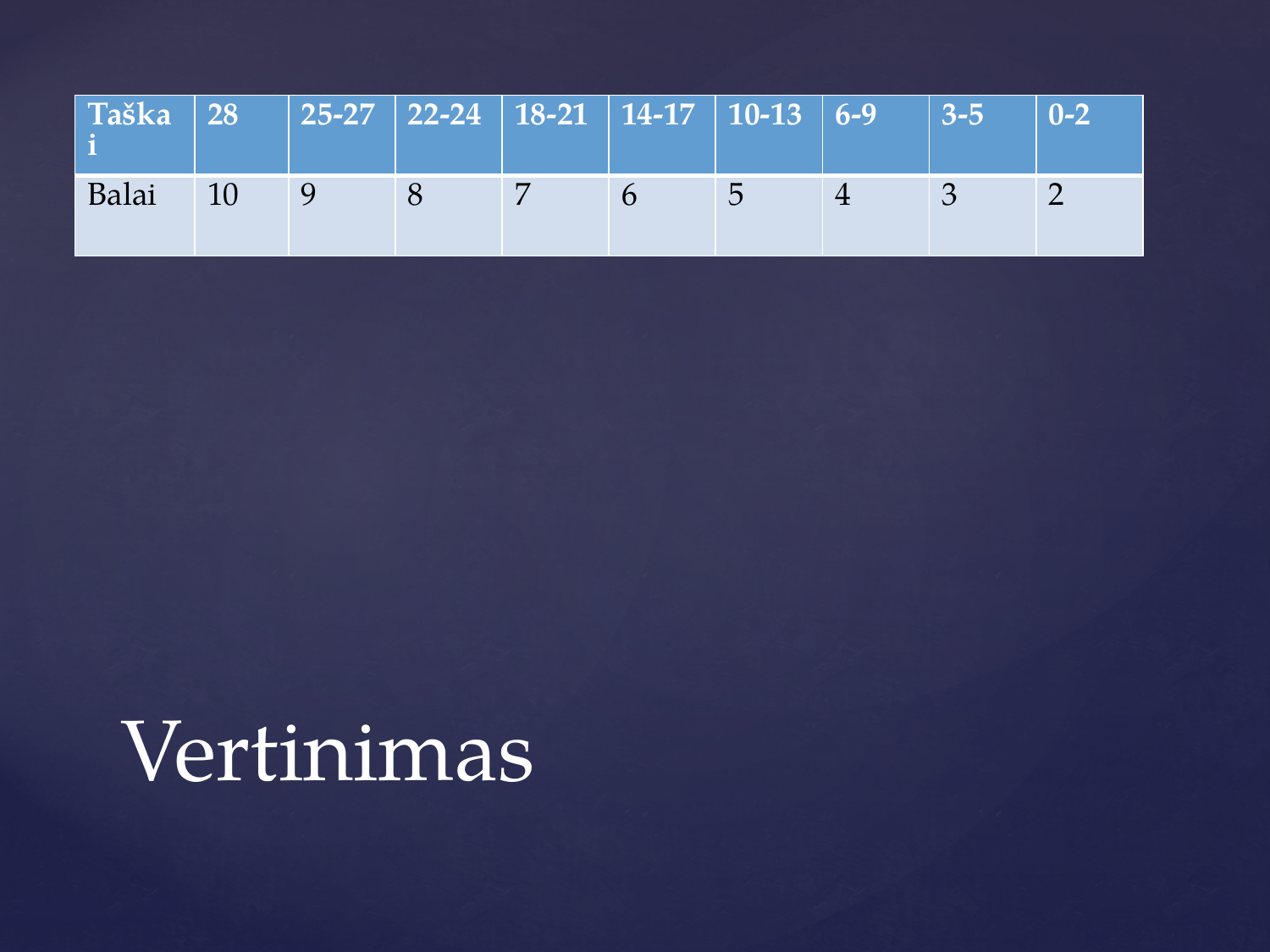

| Taškai | 28 | 25-27 | 22-24 | 18-21 | 14-17 | 10-13 | 6-9 | 3-5 | 0-2 |
| --- | --- | --- | --- | --- | --- | --- | --- | --- | --- |
| Balai | 10 | 9 | 8 | 7 | 6 | 5 | 4 | 3 | 2 |
# Vertinimas